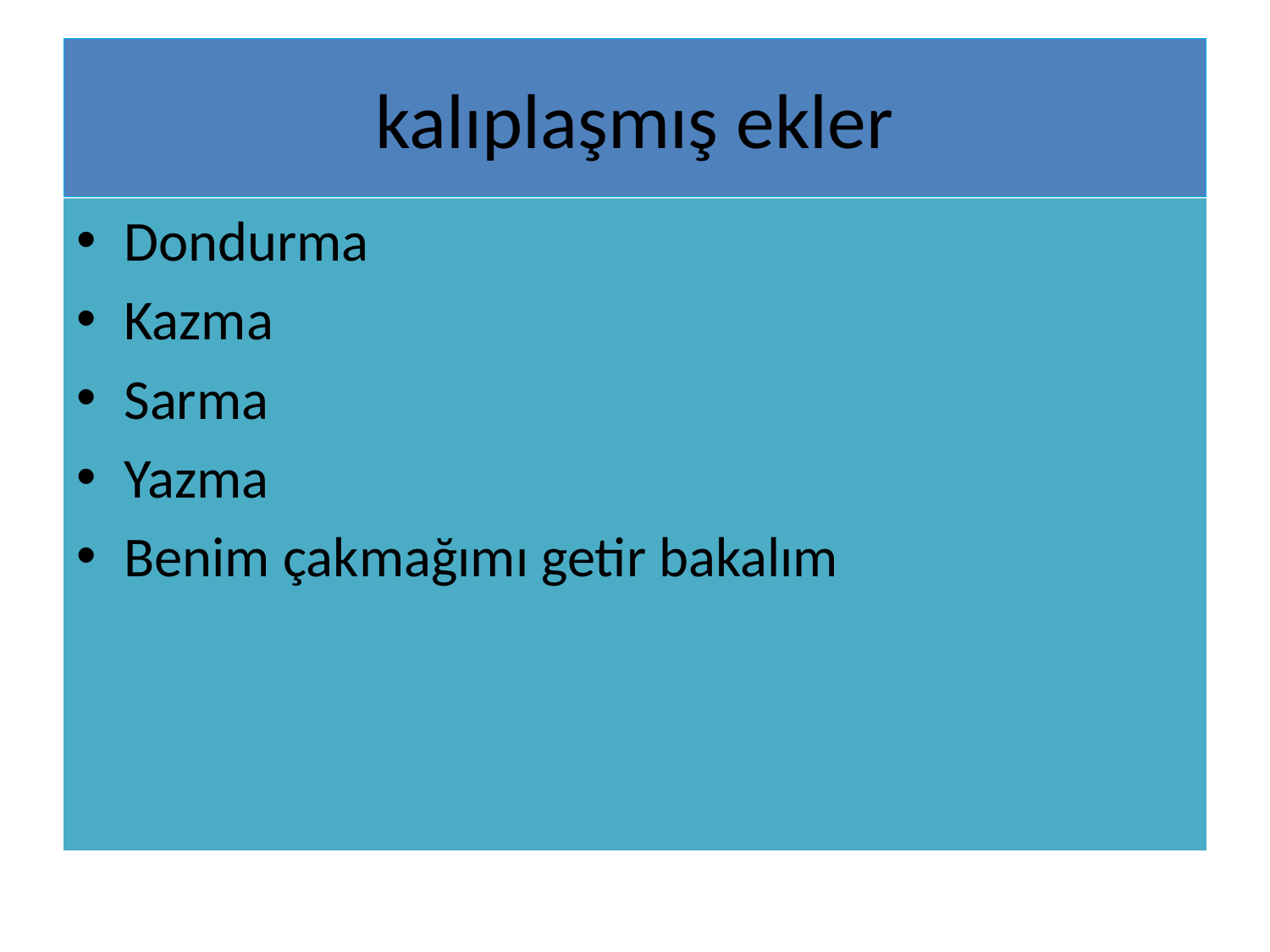

# kalıplaşmış ekler
Dondurma
Kazma
Sarma
Yazma
Benim çakmağımı getir bakalım